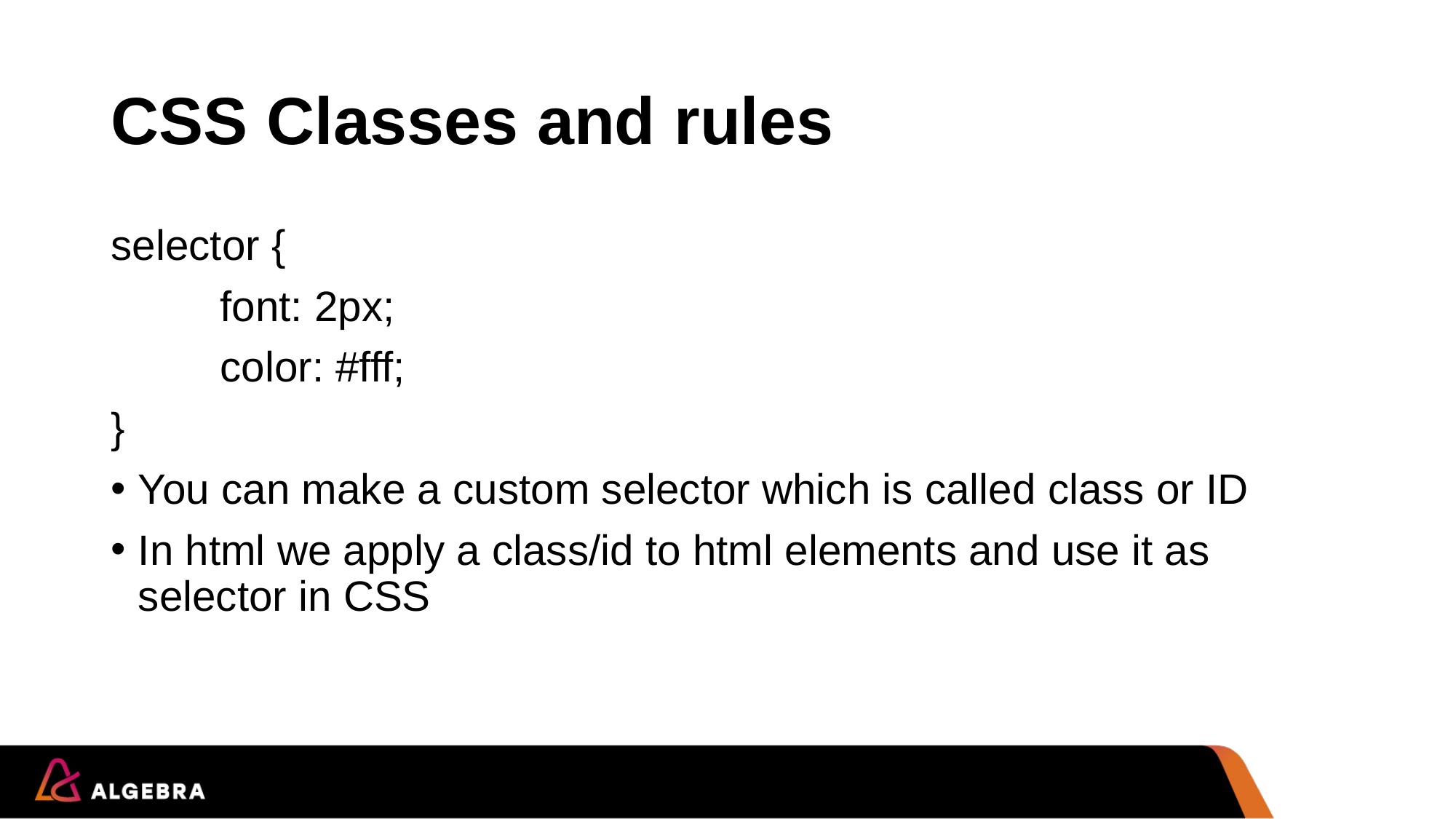

# CSS Classes and rules
selector {
	font: 2px;
	color: #fff;
}
You can make a custom selector which is called class or ID
In html we apply a class/id to html elements and use it as selector in CSS